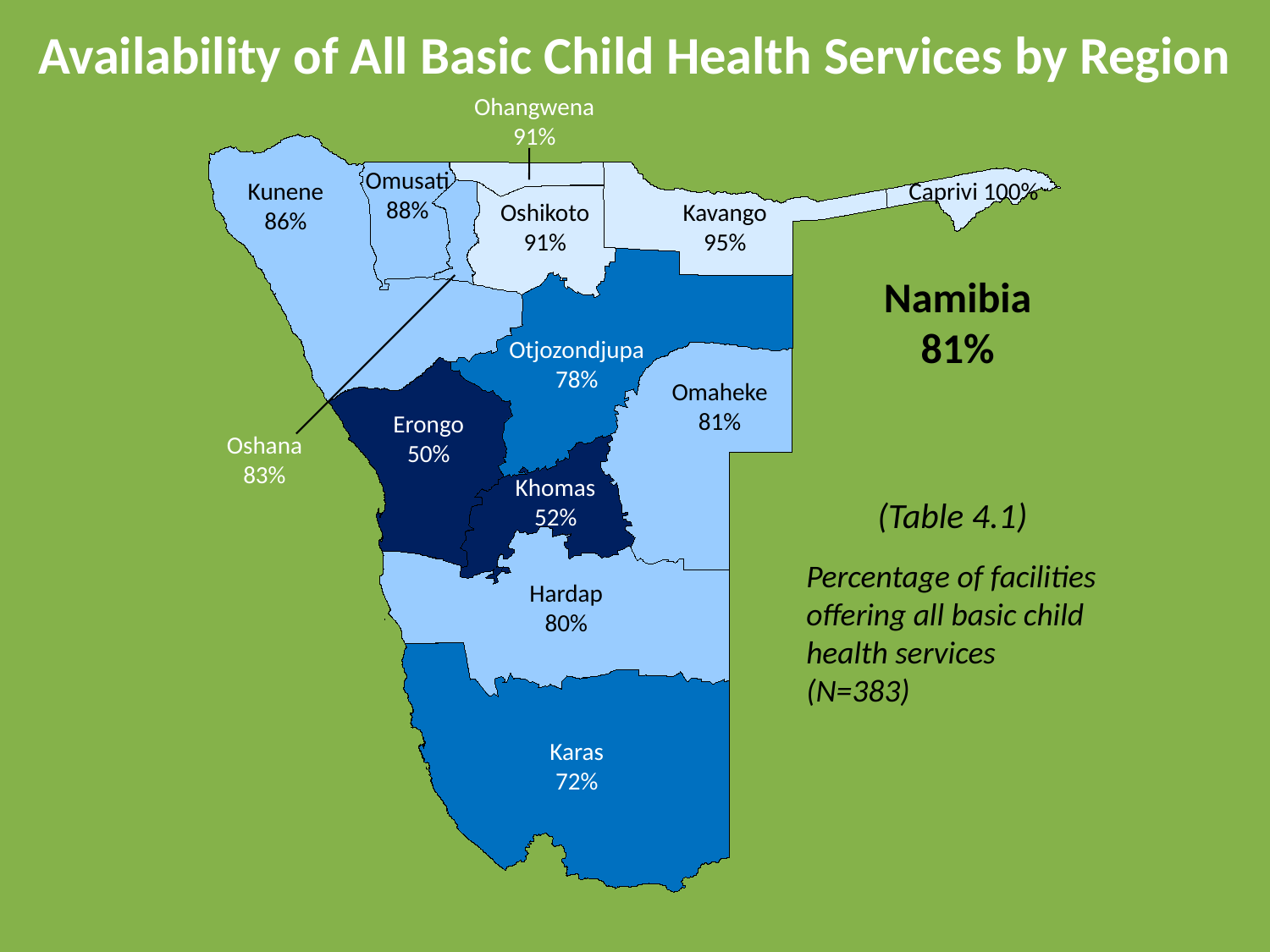

# Availability of All Basic Child Health Services by Region

Ohangwena
91%
Omusati
88%
Kunene 86%
Caprivi 100%
Oshikoto
91%
Kavango
95%
Namibia
81%
Otjozondjupa
78%
Omaheke
81%
Erongo
50%
Oshana83%
Khomas
52%
(Table 4.1)
Percentage of facilities offering all basic child health services
(N=383)
Hardap
80%
Karas
72%